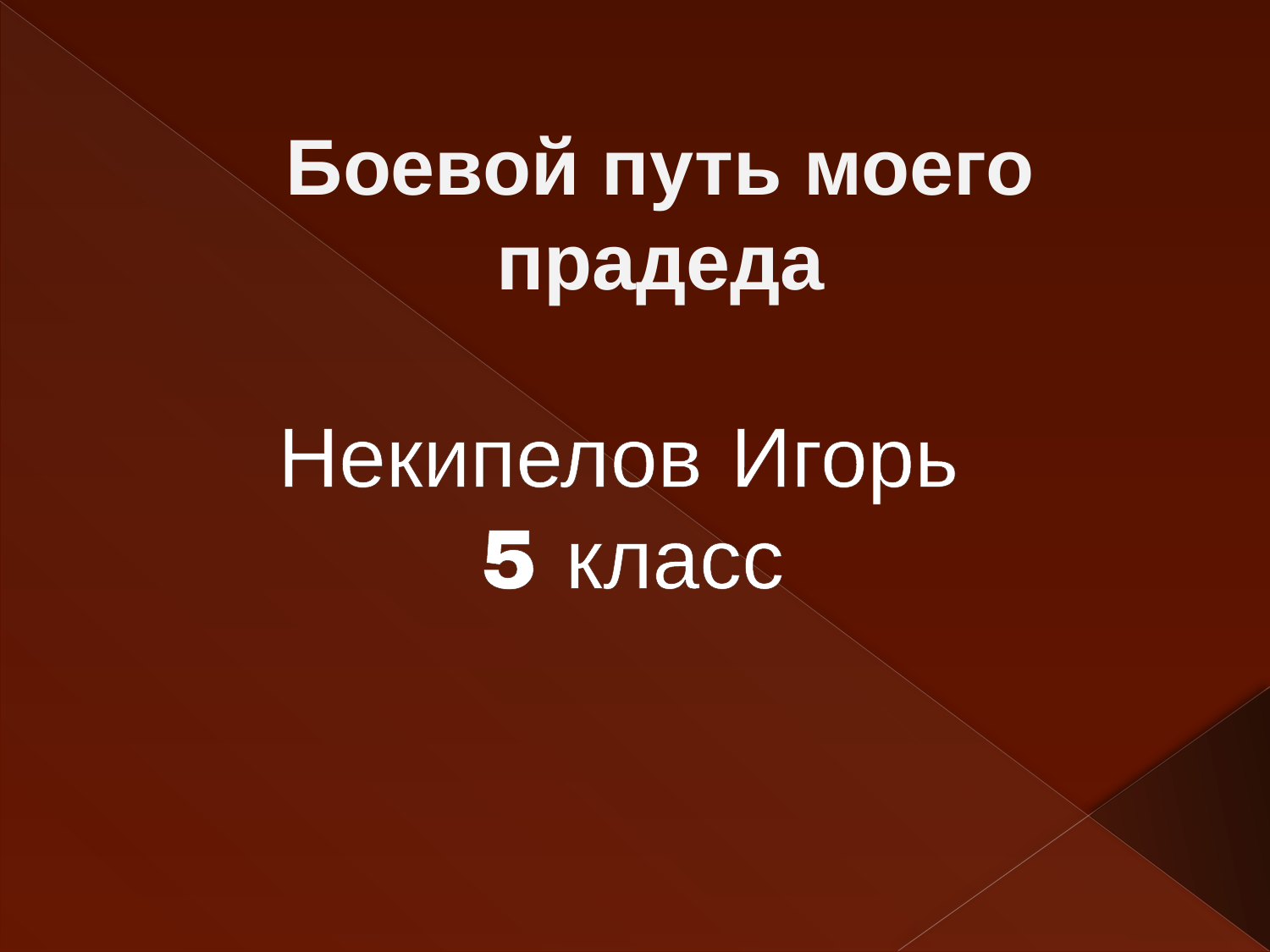

# Боевой путь моего прадеда
Некипелов Игорь
5 класс